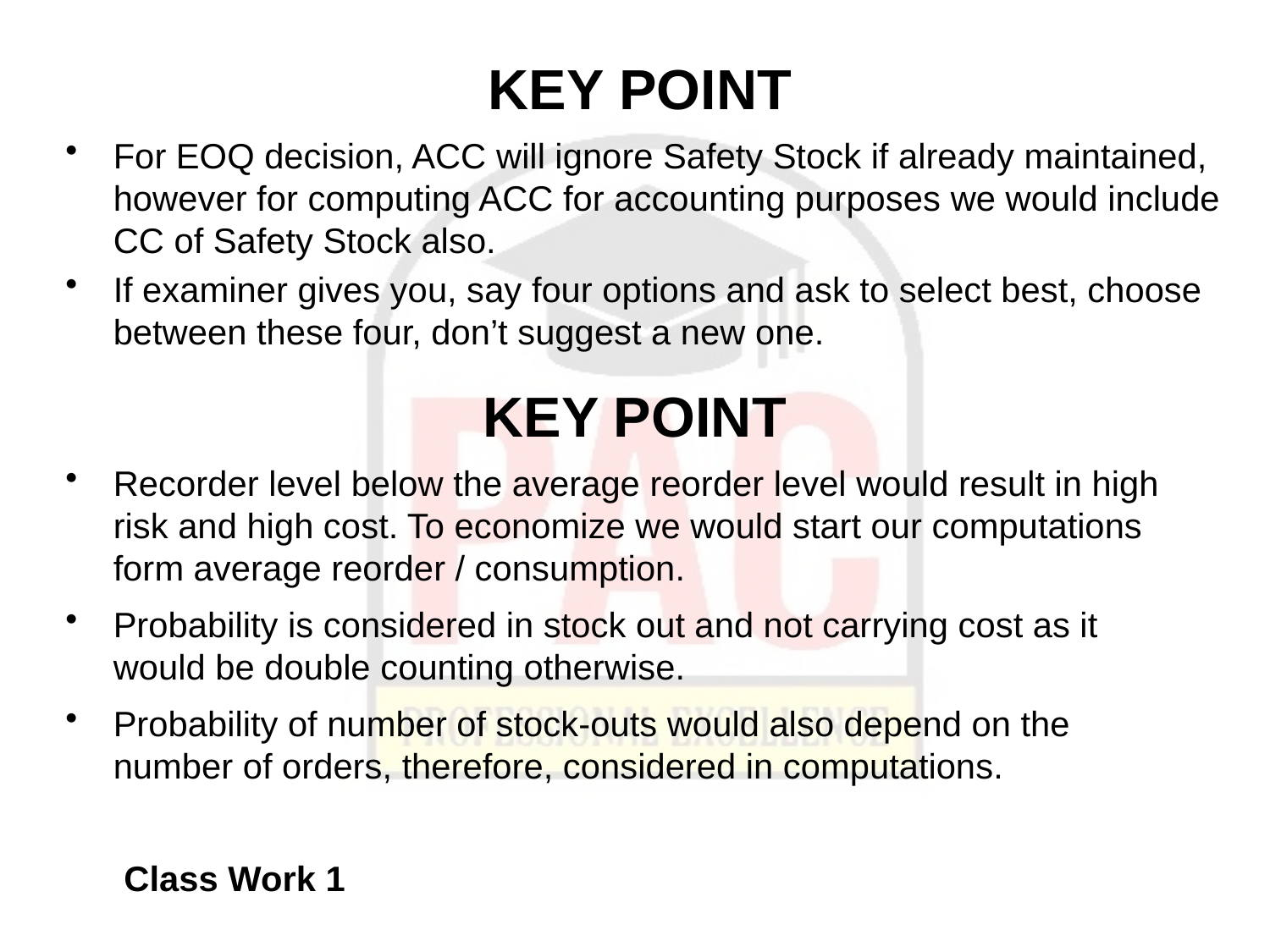

# KEY POINT
For EOQ decision, ACC will ignore Safety Stock if already maintained, however for computing ACC for accounting purposes we would include CC of Safety Stock also.
If examiner gives you, say four options and ask to select best, choose between these four, don’t suggest a new one.

KEY POINT
Recorder level below the average reorder level would result in high risk and high cost. To economize we would start our computations form average reorder / consumption.
Probability is considered in stock out and not carrying cost as it would be double counting otherwise.
Probability of number of stock-outs would also depend on the number of orders, therefore, considered in computations.

      Class Work 1